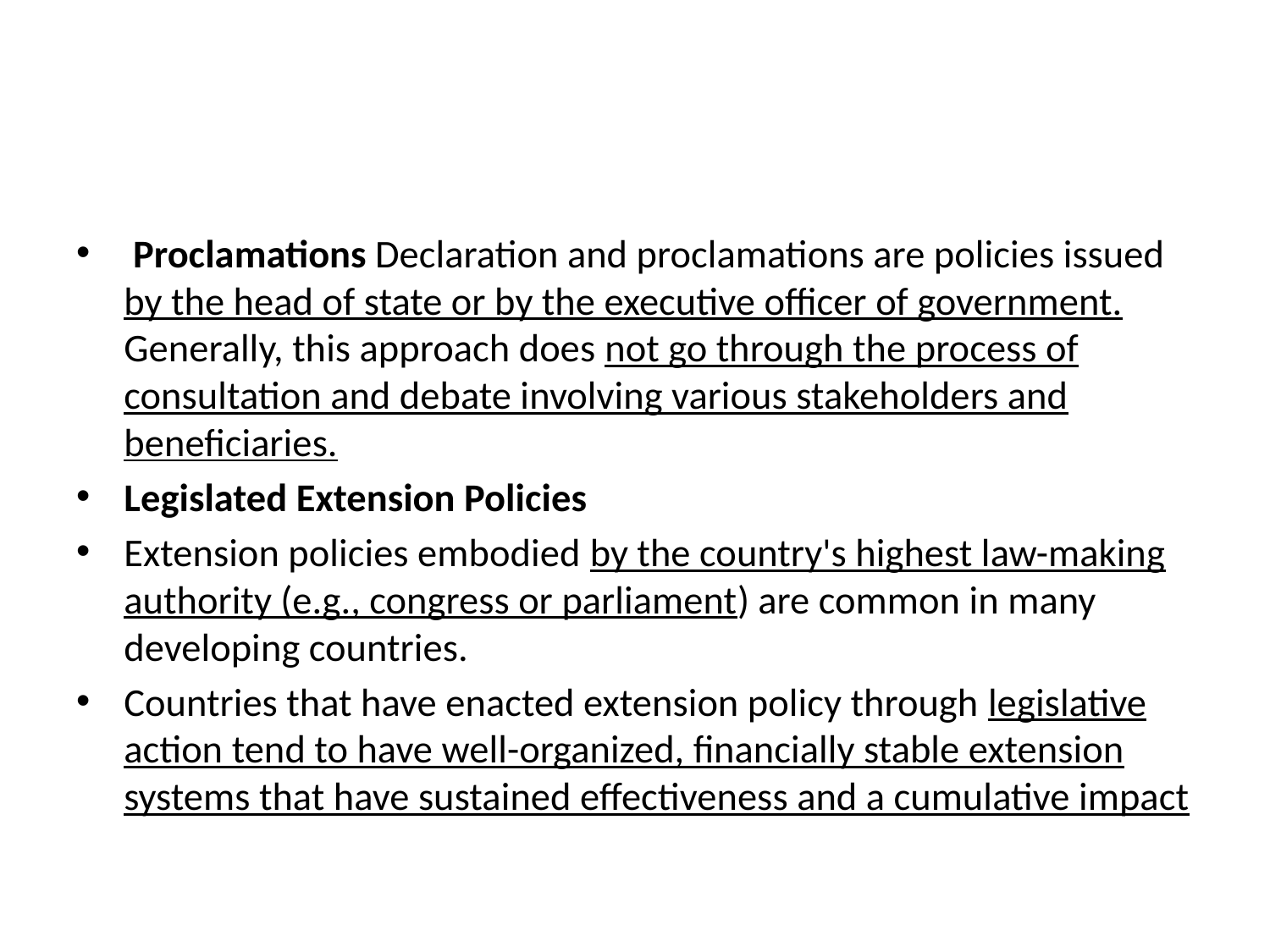

#
 Proclamations Declaration and proclamations are policies issued by the head of state or by the executive officer of government. Generally, this approach does not go through the process of consultation and debate involving various stakeholders and beneficiaries.
Legislated Extension Policies
Extension policies embodied by the country's highest law-making authority (e.g., congress or parliament) are common in many developing countries.
Countries that have enacted extension policy through legislative action tend to have well-organized, financially stable extension systems that have sustained effectiveness and a cumulative impact